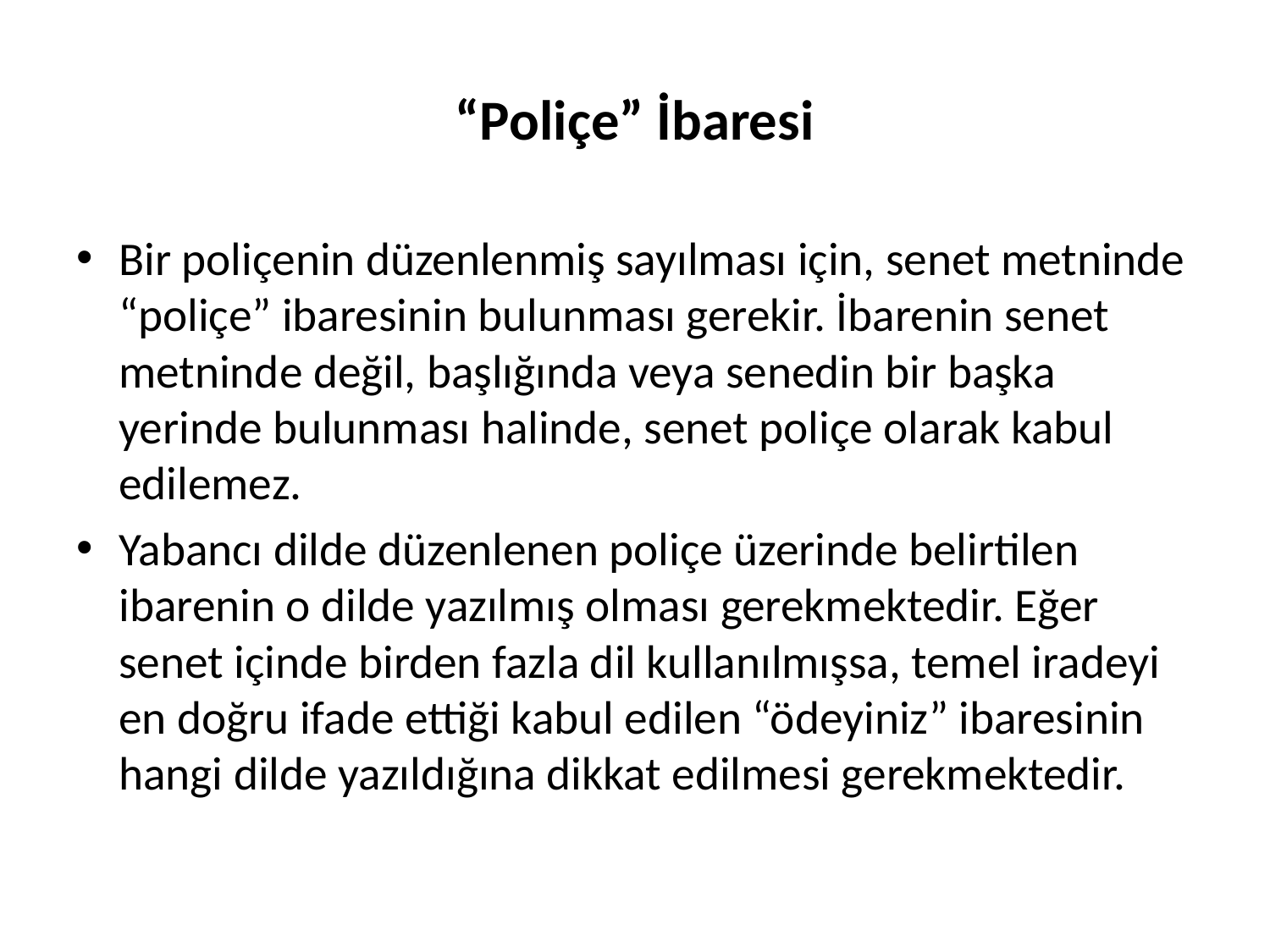

# “Poliçe” İbaresi
Bir poliçenin düzenlenmiş sayılması için, senet metninde “poliçe” ibaresinin bulunması gerekir. İbarenin senet metninde değil, başlığında veya senedin bir başka yerinde bulunması halinde, senet poliçe olarak kabul edilemez.
Yabancı dilde düzenlenen poliçe üzerinde belirtilen ibarenin o dilde yazılmış olması gerekmektedir. Eğer senet içinde birden fazla dil kullanılmışsa, temel iradeyi en doğru ifade ettiği kabul edilen “ödeyiniz” ibaresinin hangi dilde yazıldığına dikkat edilmesi gerekmektedir.